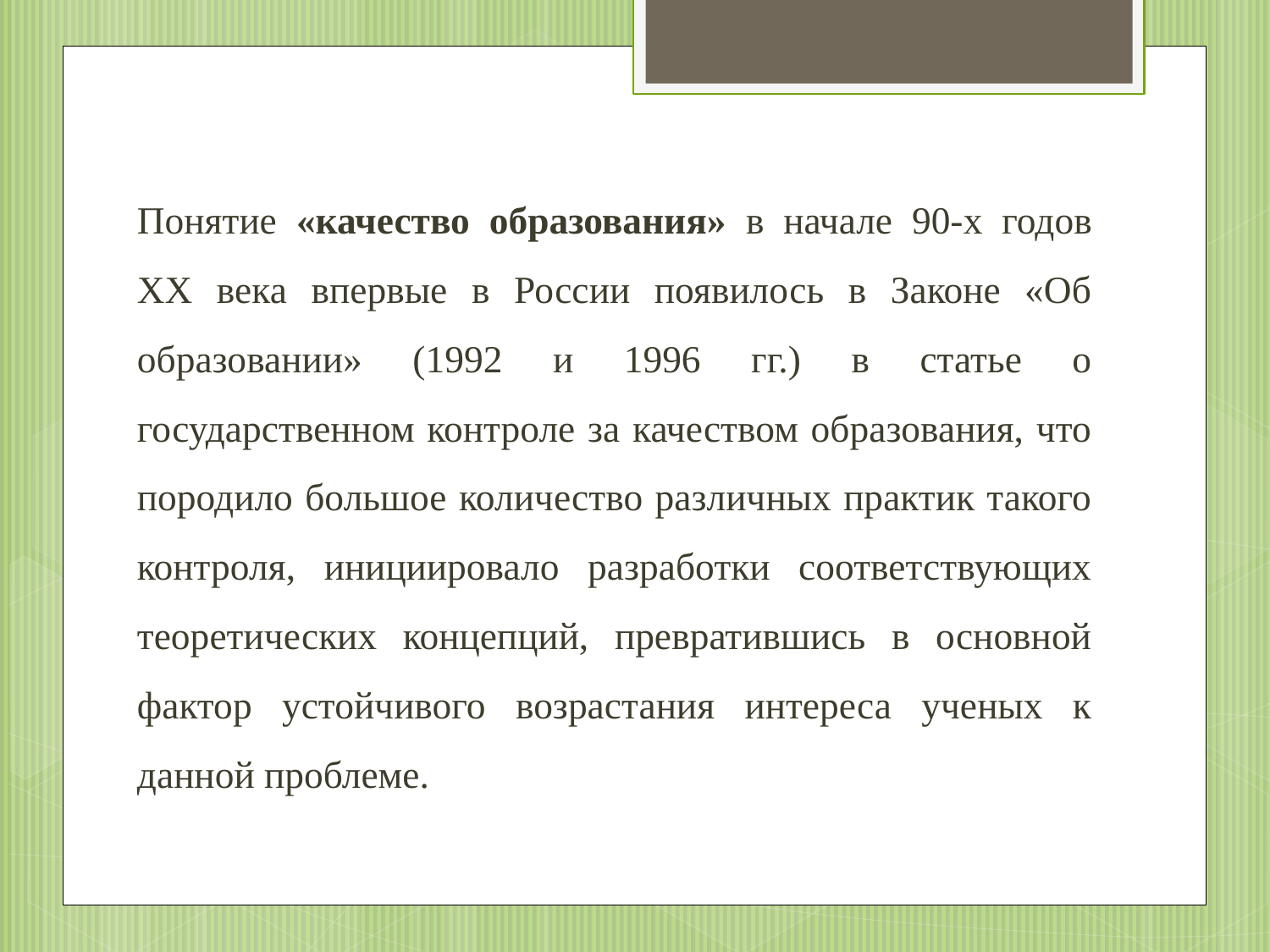

Понятие «качество образования» в начале 90-х годов ХХ века впервые в России появилось в Законе «Об образовании» (1992 и 1996 гг.) в статье о государственном контроле за качеством образования, что породило большое количество различных практик такого контроля, инициировало разработки соответствующих теоретических концепций, превратившись в основной фактор устойчивого возрастания интереса ученых к данной проблеме.